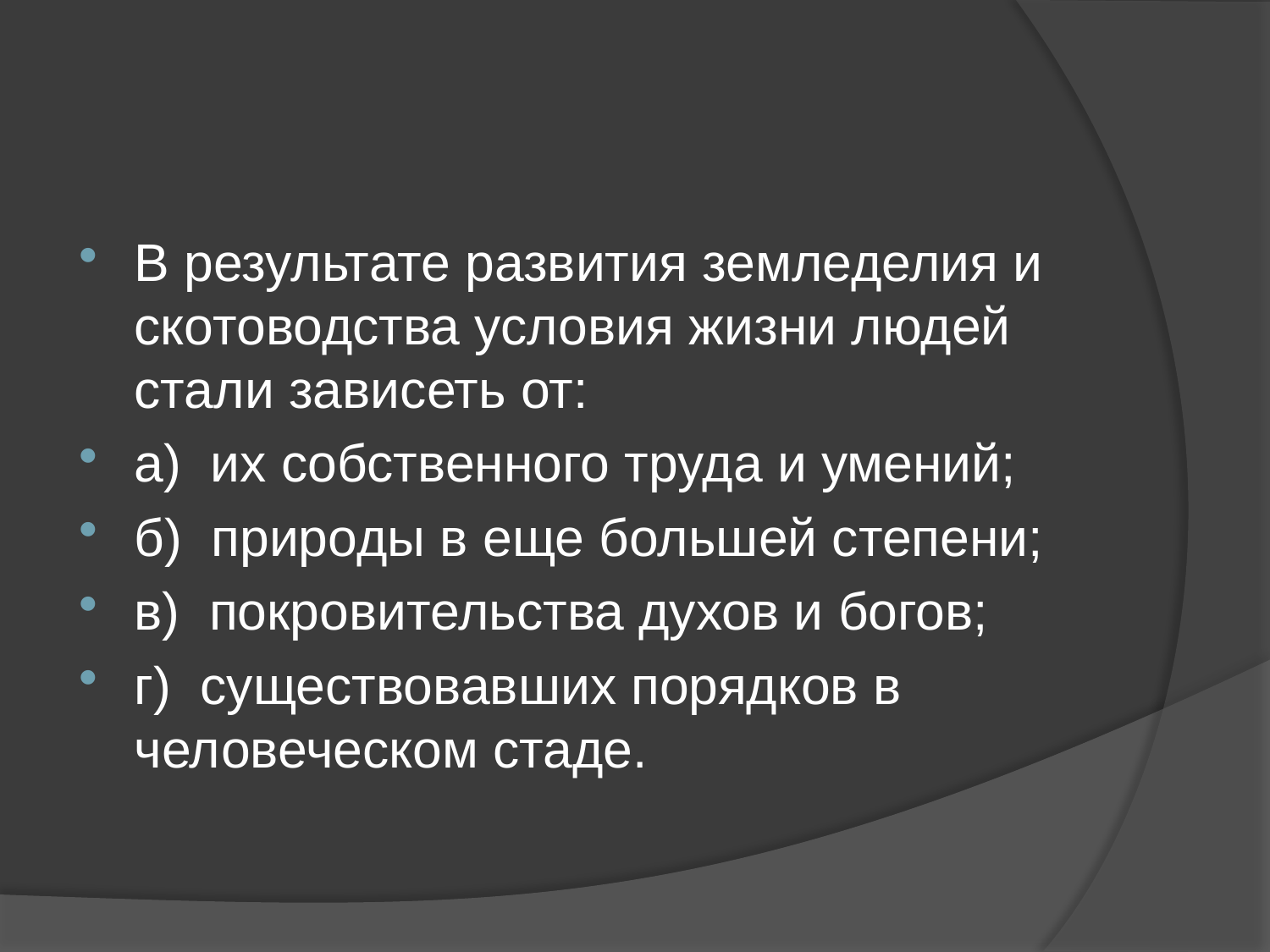

#
В результате развития земледелия и скотоводства условия жизни людей стали зависеть от:
а)  их собственного труда и умений;
б)  природы в еще большей степени;
в)  покровительства духов и богов;
г)  существовавших порядков в человеческом стаде.